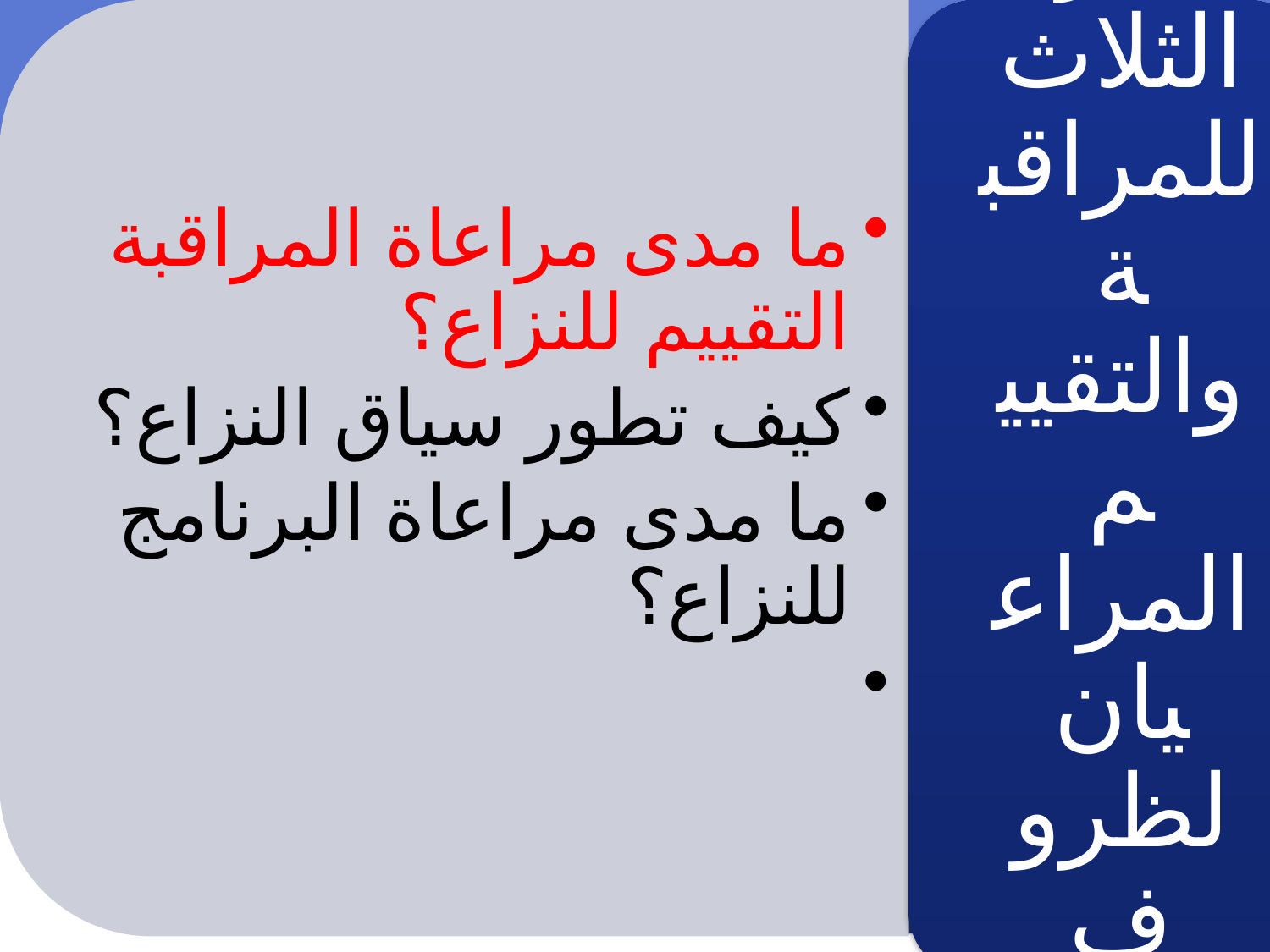

ما مدى مراعاة المراقبة التقييم للنزاع؟
كيف تطور سياق النزاع؟
ما مدى مراعاة البرنامج للنزاع؟

الأجزاء الثلاث للمراقبة والتقييم المراعيان لظروف النزاع
#